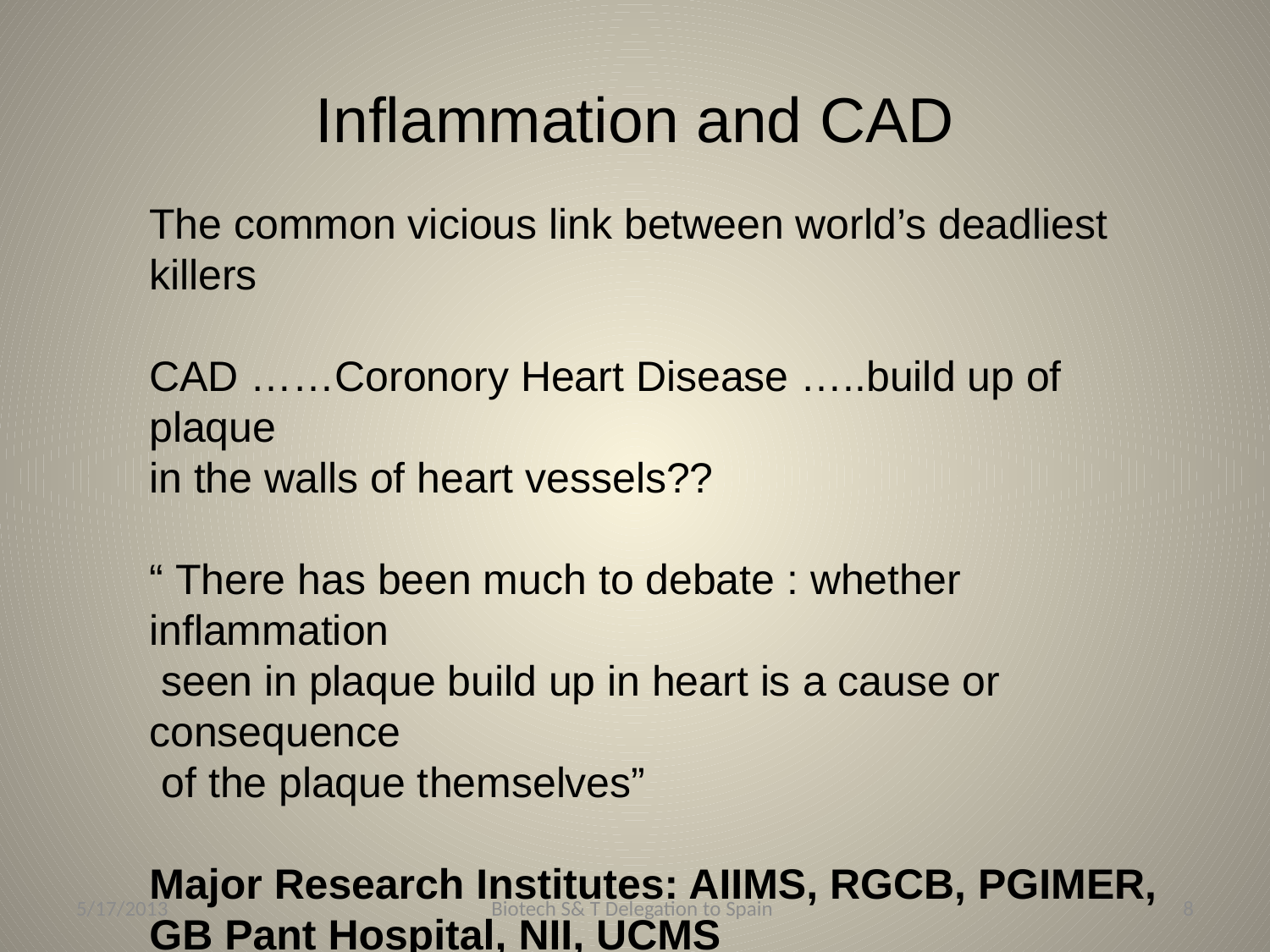

# Inflammation and CAD
The common vicious link between world’s deadliest
killers

CAD ……Coronory Heart Disease …..build up of plaque
in the walls of heart vessels??

“ There has been much to debate : whether inflammation
 seen in plaque build up in heart is a cause or consequence
 of the plaque themselves”

Major Research Institutes: AIIMS, RGCB, PGIMER, GB Pant Hospital, NII, UCMS

5/17/2013
Biotech S& T Delegation to Spain
8